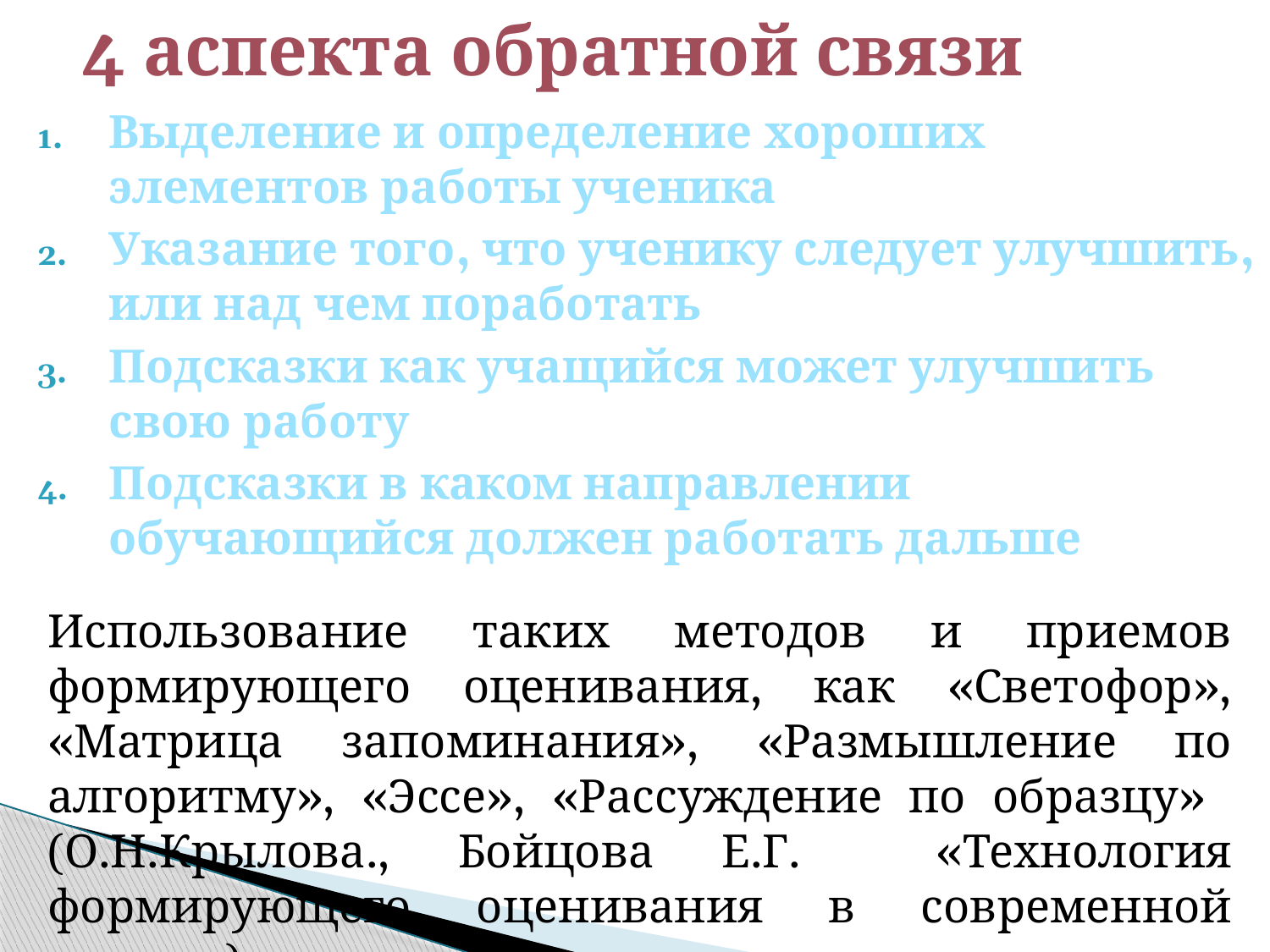

# 4 аспекта обратной связи
Выделение и определение хороших элементов работы ученика
Указание того, что ученику следует улучшить, или над чем поработать
Подсказки как учащийся может улучшить свою работу
Подсказки в каком направлении обучающийся должен работать дальше
Использование таких методов и приемов формирующего оценивания, как «Светофор», «Матрица запоминания», «Размышление по алгоритму», «Эссе», «Рассуждение по образцу»  (О.Н.Крылова., Бойцова Е.Г.  «Технология формирующего оценивания в современной школе»)